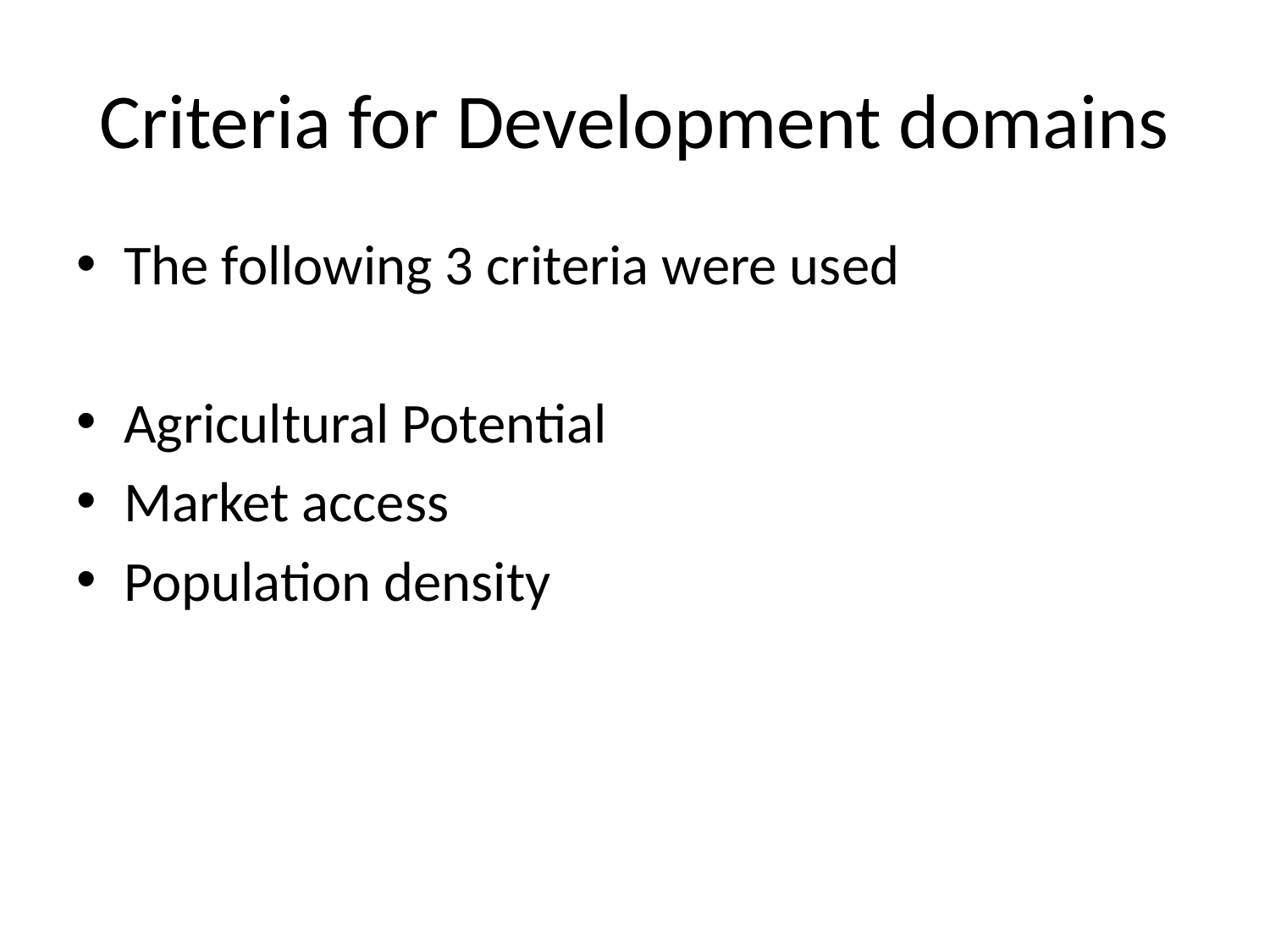

# Criteria for Development domains
The following 3 criteria were used

Agricultural Potential
Market access
Population density